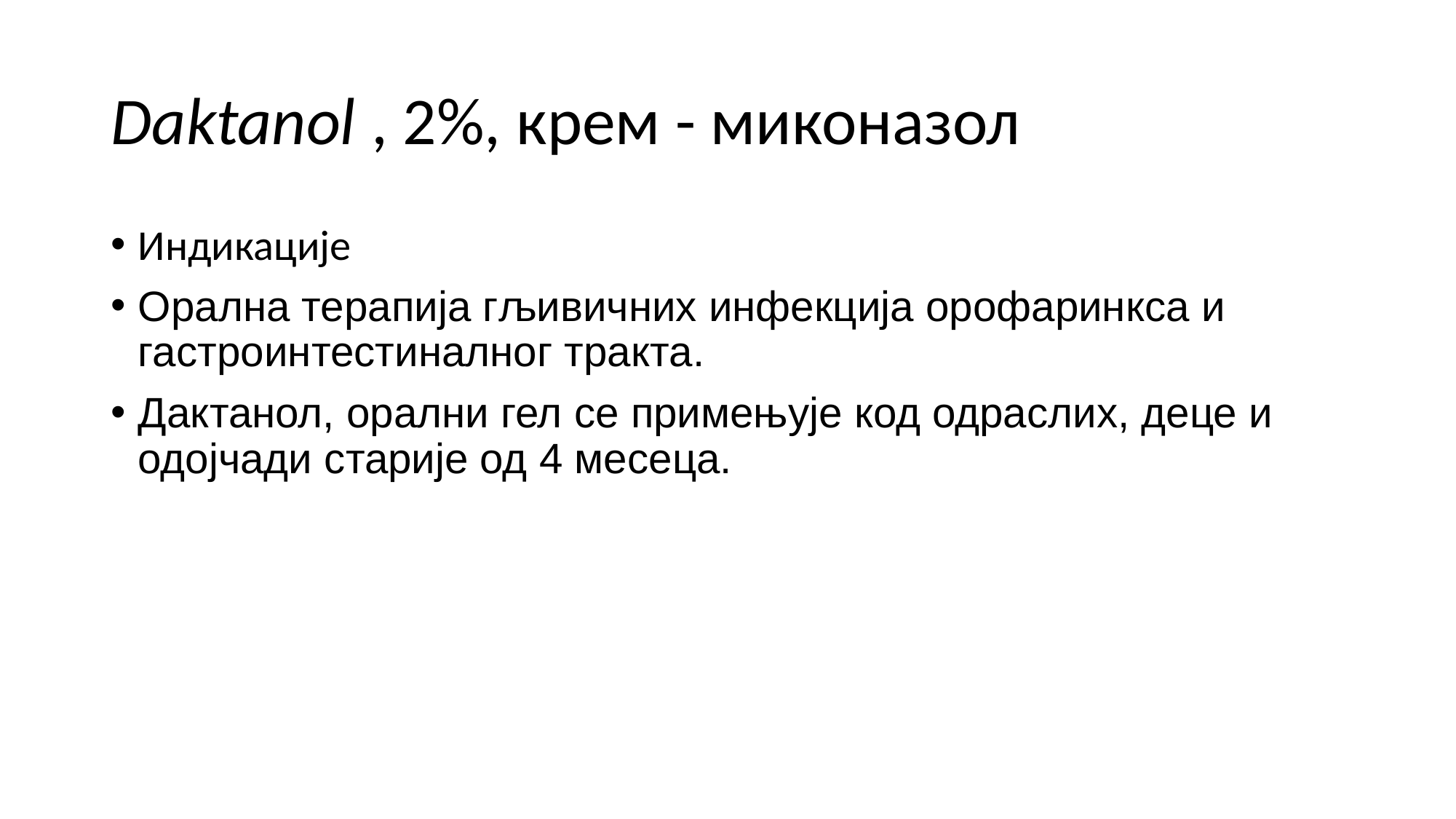

# Daktanol , 2%, крем - миконазол
Индикације
Орална терапија гљивичних инфекција орофаринкса и гастроинтестиналног тракта.
Дактанол, орални гел се примењује код одраслих, деце и одојчади старије од 4 месеца.